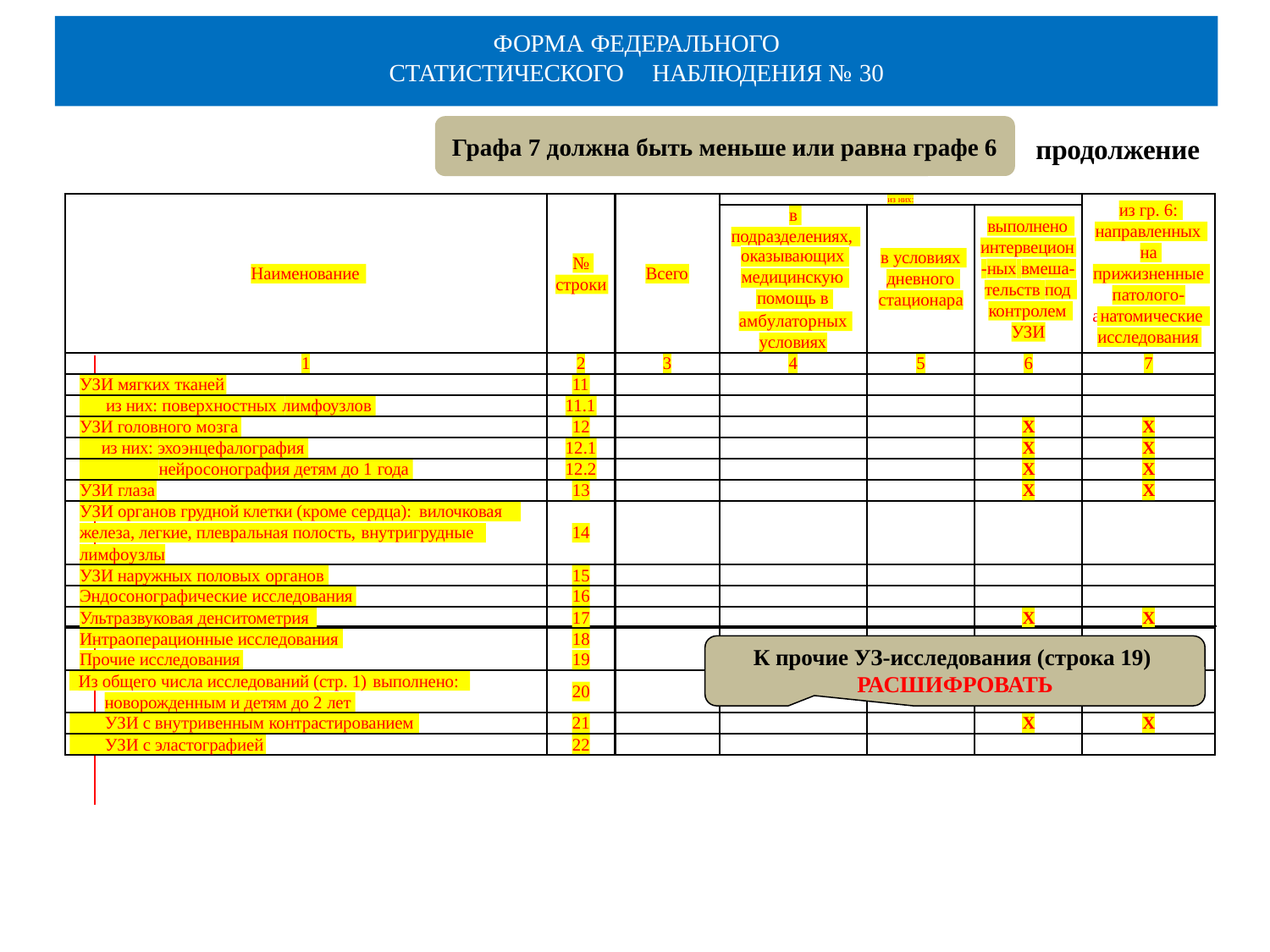

# ФОРМА ФЕДЕРАЛЬНОГО
СТАТИСТИЧЕСКОГО     НАБЛЮДЕНИЯ № 30
Графа 7 должна быть меньше или равна графе 6
продолжение
из них:

из гр. 6:
в

выполнено

направленных
подразделениях,

интервецион

на

в условиях
| оказывающих |  |  |
| --- | --- | --- |
| медицинскую |  |  |
|  | помощь в |  |

№
-ных вмеша-

прижизненные
Наименование
Всего

дневного

строки
тельств под

патолого-

стационара

контролем
а
натомические
амбулаторных

УЗИ

исследования
условиях

1
2
3
4
5
6
7

УЗИ мягких тканей
11

из них: поверхностных лимфоузлов
11.1

УЗИ головного мозга
12
Х
Х

из них: эхоэнцефалография
12.1
Х
Х

нейросонография детям до 1 года
12.2
Х
Х

УЗИ глаза
13
Х
Х

УЗИ органов грудной клетки (кроме сердца): вилочковая

железа, легкие, плевральная полость, внутригрудные
14

лимфоузлы

УЗИ наружных половых органов
15

Эндосонографические исследования
16

Ультразвуковая денситометрия
17
Х
Х

Интраоперационные исследования
18

К прочие УЗ-исследования (строка 19)
РАСШИФРОВАТЬ
Прочие исследования
19

Из общего числа исследований (стр. 1) выполнено:

20

новорожденным и детям до 2 лет

УЗИ с внутривенным контрастированием
21
Х
Х

УЗИ с эластографией
22